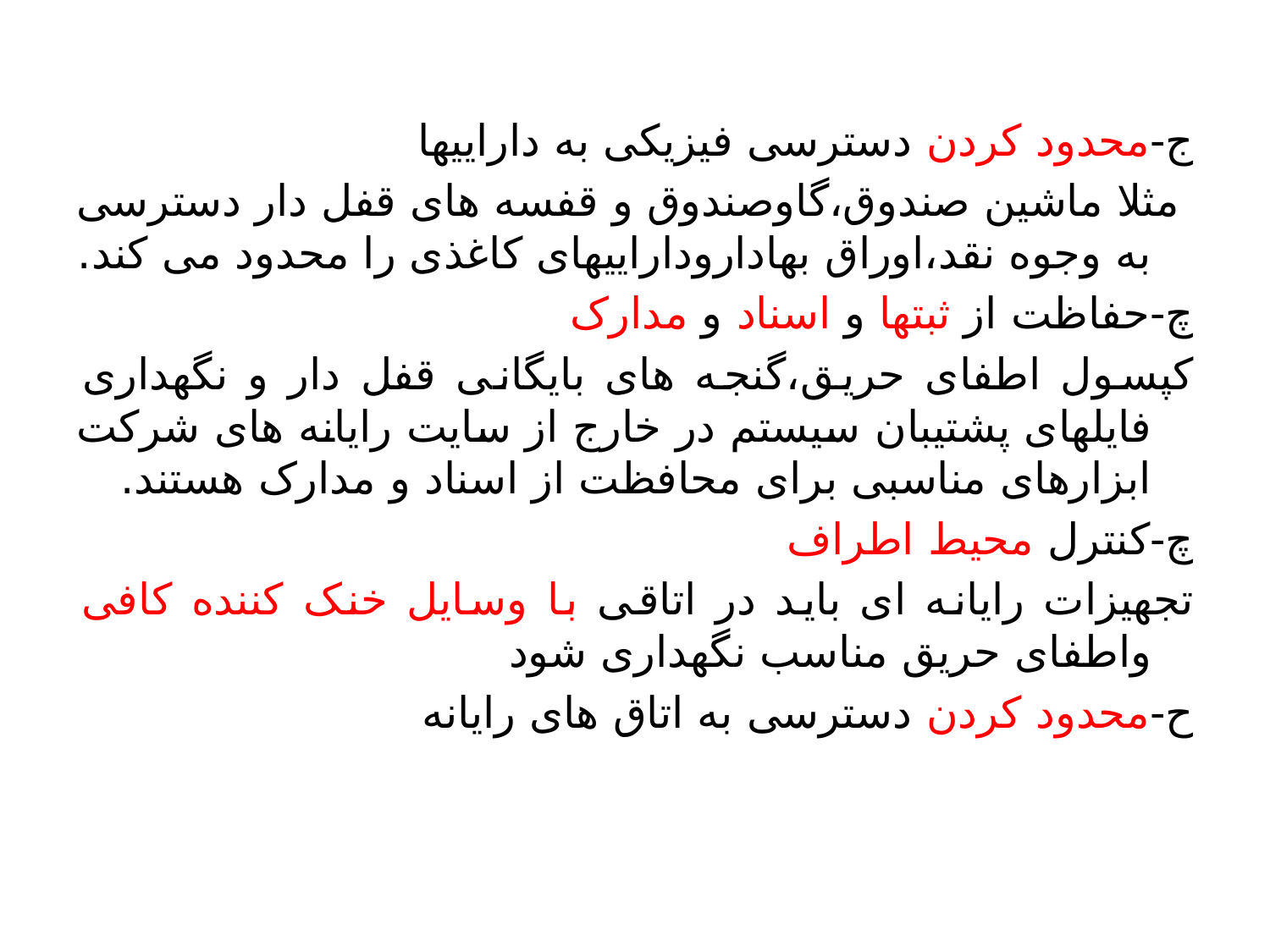

#
ج-محدود کردن دسترسی فیزیکی به داراییها
 مثلا ماشین صندوق،گاوصندوق و قفسه های قفل دار دسترسی به وجوه نقد،اوراق بهاداروداراییهای کاغذی را محدود می کند.
چ-حفاظت از ثبتها و اسناد و مدارک
کپسول اطفای حریق،گنجه های بایگانی قفل دار و نگهداری فایلهای پشتیبان سیستم در خارج از سایت رایانه های شرکت ابزارهای مناسبی برای محافظت از اسناد و مدارک هستند.
چ-کنترل محیط اطراف
تجهیزات رایانه ای باید در اتاقی با وسایل خنک کننده کافی واطفای حریق مناسب نگهداری شود
ح-محدود کردن دسترسی به اتاق های رایانه